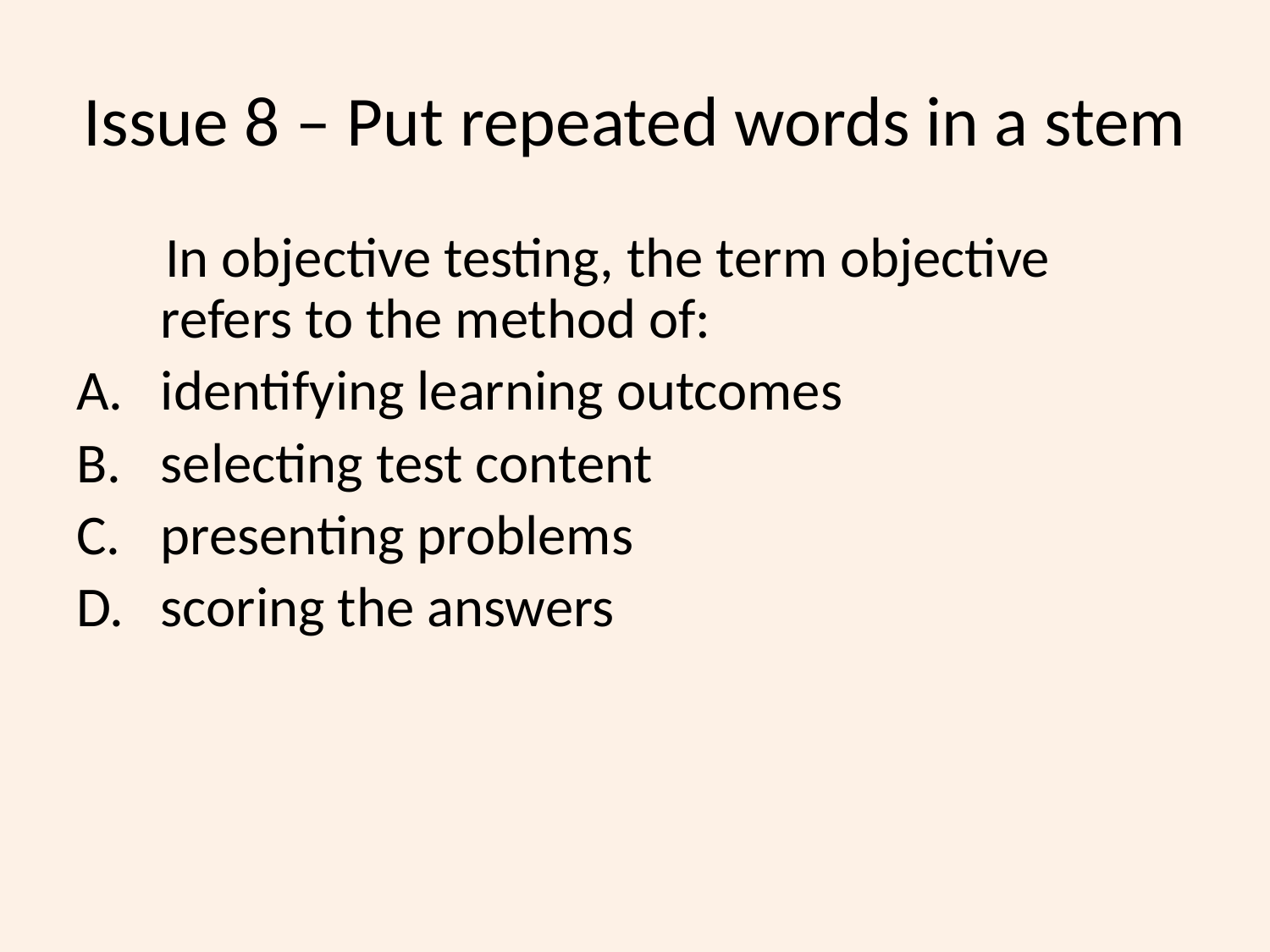

# Issue 8 – Put repeated words in a stem
       In objective testing, the term objective refers to the method of:
identifying learning outcomes
selecting test content
presenting problems
scoring the answers